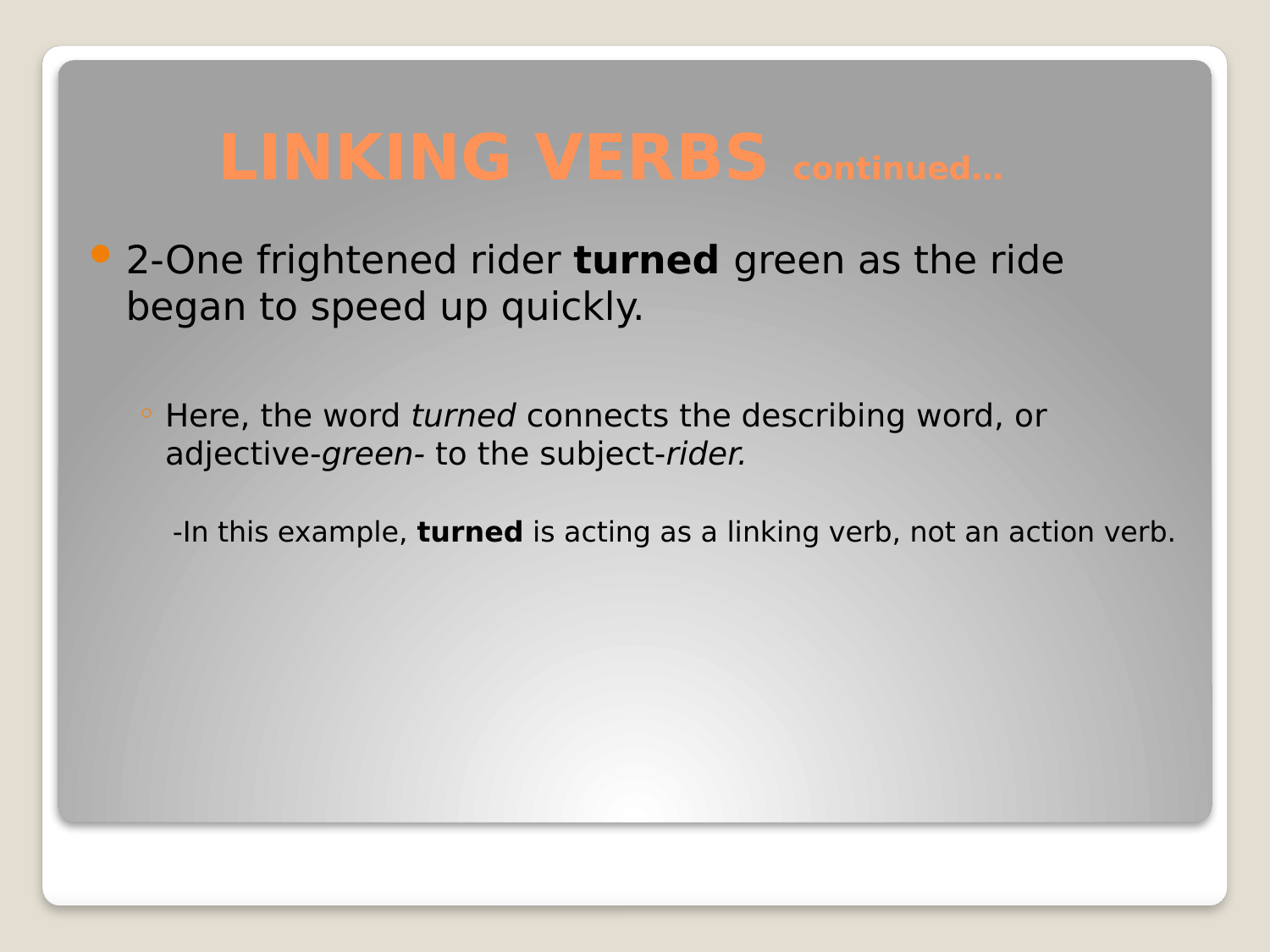

# LINKING VERBS continued…
2-One frightened rider turned green as the ride began to speed up quickly.

Here, the word turned connects the describing word, or adjective-green- to the subject-rider.

-In this example, turned is acting as a linking verb, not an action verb.